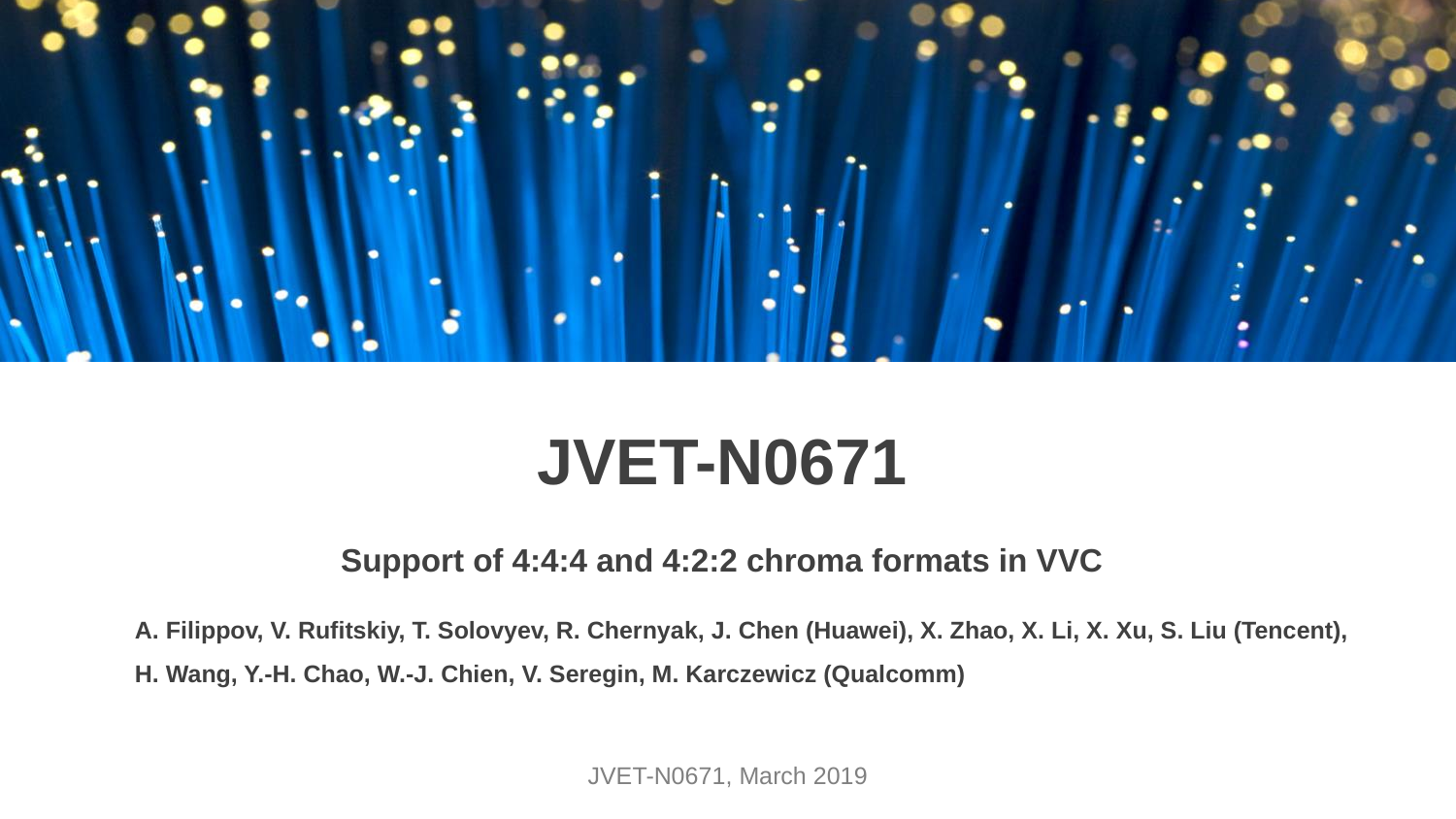

# JVET-N0671 Support of 4:4:4 and 4:2:2 chroma formats in VVC
A. Filippov, V. Rufitskiy, T. Solovyev, R. Chernyak, J. Chen (Huawei), X. Zhao, X. Li, X. Xu, S. Liu (Tencent), H. Wang, Y.-H. Chao, W.-J. Chien, V. Seregin, M. Karczewicz (Qualcomm)